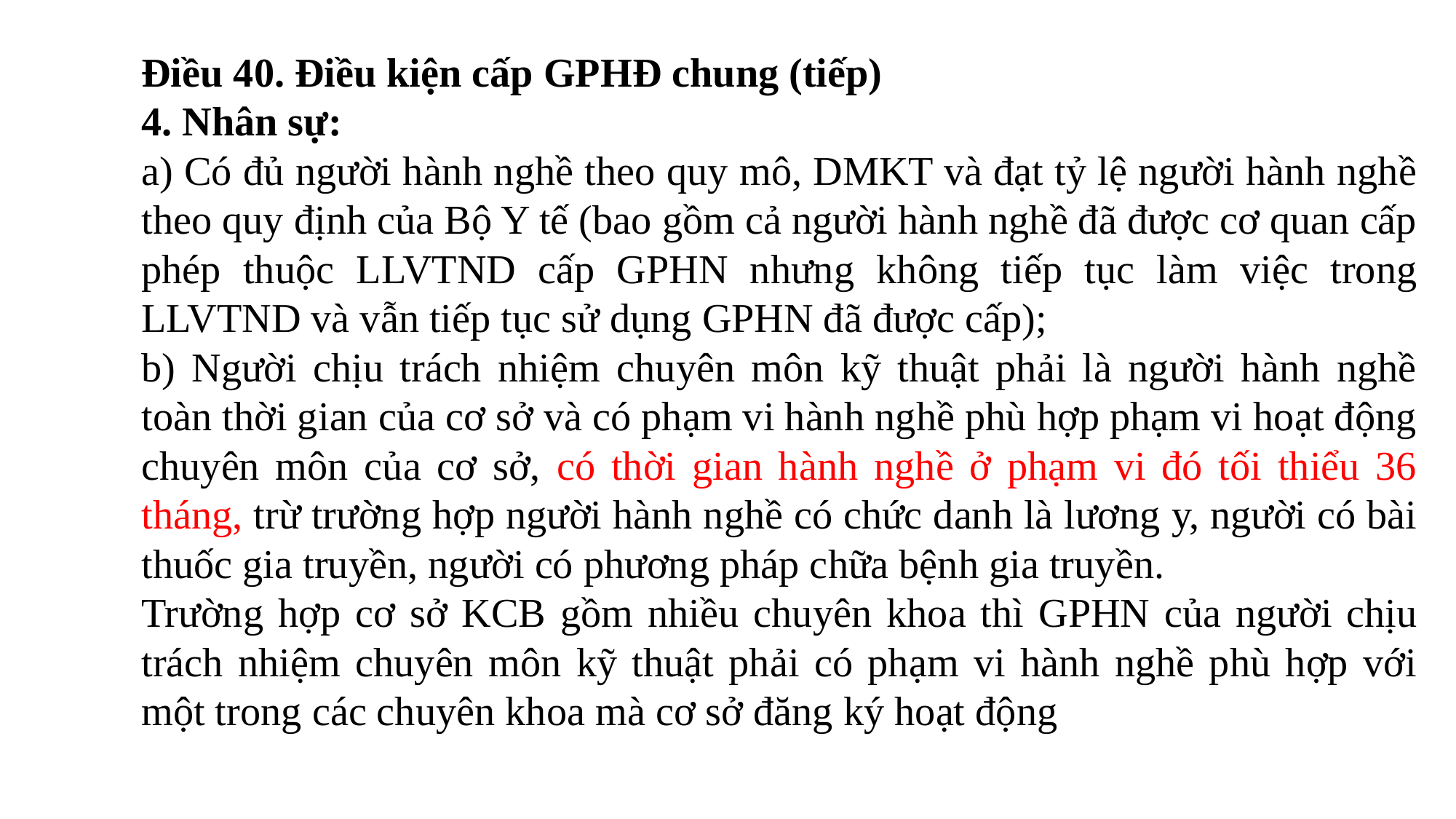

Điều 40. Điều kiện cấp GPHĐ chung (tiếp)
4. Nhân sự:
a) Có đủ người hành nghề theo quy mô, DMKT và đạt tỷ lệ người hành nghề theo quy định của Bộ Y tế (bao gồm cả người hành nghề đã được cơ quan cấp phép thuộc LLVTND cấp GPHN nhưng không tiếp tục làm việc trong LLVTND và vẫn tiếp tục sử dụng GPHN đã được cấp);
b) Người chịu trách nhiệm chuyên môn kỹ thuật phải là người hành nghề toàn thời gian của cơ sở và có phạm vi hành nghề phù hợp phạm vi hoạt động chuyên môn của cơ sở, có thời gian hành nghề ở phạm vi đó tối thiểu 36 tháng, trừ trường hợp người hành nghề có chức danh là lương y, người có bài thuốc gia truyền, người có phương pháp chữa bệnh gia truyền.
Trường hợp cơ sở KCB gồm nhiều chuyên khoa thì GPHN của người chịu trách nhiệm chuyên môn kỹ thuật phải có phạm vi hành nghề phù hợp với một trong các chuyên khoa mà cơ sở đăng ký hoạt động